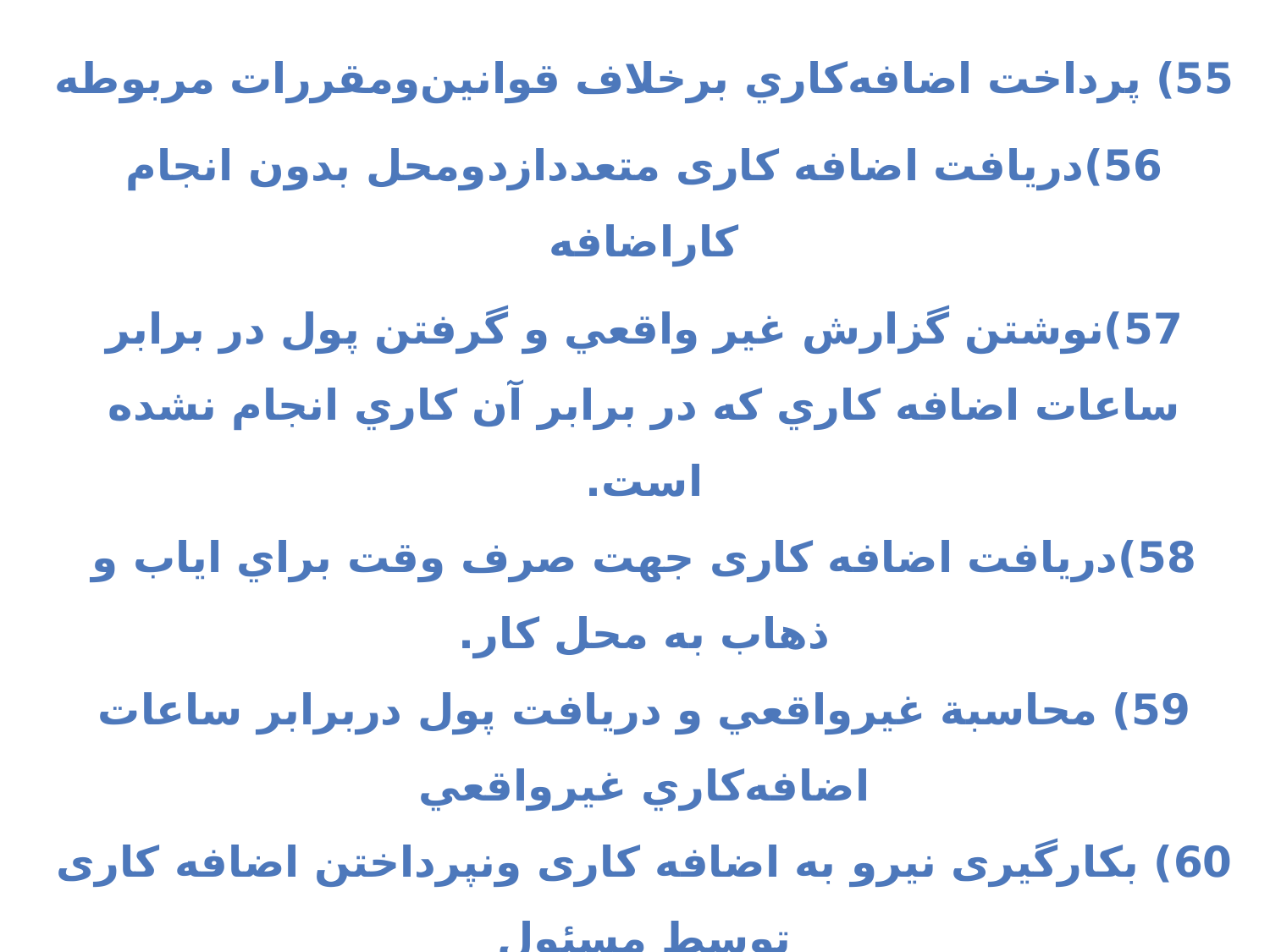

55) پرداخت اضافه‌كاري برخلاف قوانين‌ومقررات مربوطه
56)دریافت اضافه کاری متعددازدومحل بدون انجام کاراضافه
57)نوشتن گزارش غير واقعي و گرفتن پول در برابر ساعات اضافه كاري كه در برابر آن كاري انجام نشده است.
58)دریافت اضافه کاری جهت صرف وقت براي اياب و ذهاب به محل كار.
59) محاسبة غيرواقعي و دريافت پول دربرابر ساعات اضافه‌كاري غيرواقعي
60) بکارگیری نیرو به اضافه کاری ونپرداختن اضافه کاری توسط مسئول
61) مجبور نمودن افراد به كار و يا از حقوق قانوني آنان كسر نمودن بدون رضايت و توافق  آنهاتوسط فرماندهان